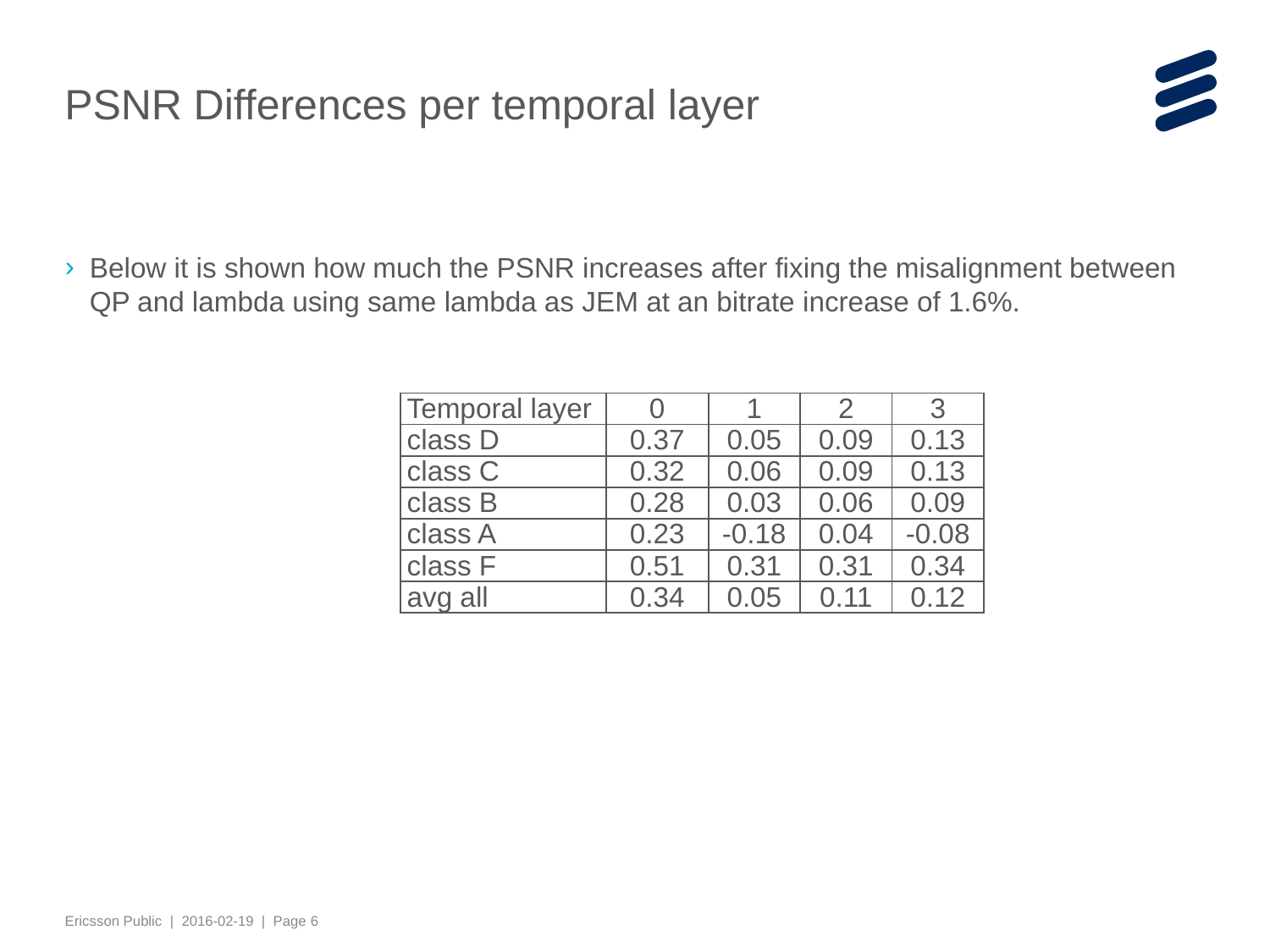

# PSNR Differences per temporal layer
Below it is shown how much the PSNR increases after fixing the misalignment between QP and lambda using same lambda as JEM at an bitrate increase of 1.6%.

| Temporal layer | 0 | 1 | 2 | 3 |
| --- | --- | --- | --- | --- |
| class D | 0.37 | 0.05 | 0.09 | 0.13 |
| class C | 0.32 | 0.06 | 0.09 | 0.13 |
| class B | 0.28 | 0.03 | 0.06 | 0.09 |
| class A | 0.23 | -0.18 | 0.04 | -0.08 |
| class F | 0.51 | 0.31 | 0.31 | 0.34 |
| avg all | 0.34 | 0.05 | 0.11 | 0.12 |